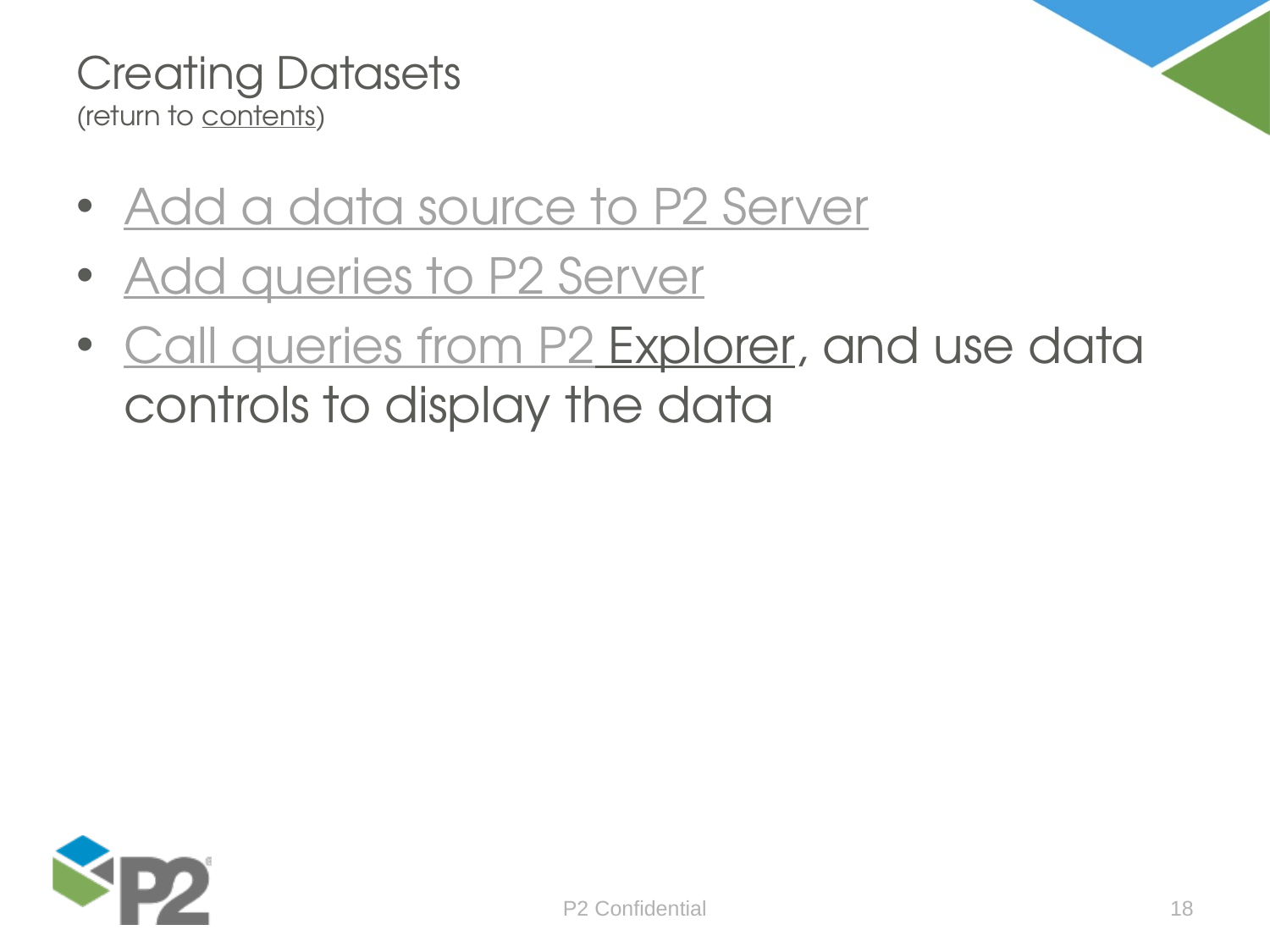

# Creating Datasets (return to contents)
Add a data source to P2 Server
Add queries to P2 Server
Call queries from P2 Explorer, and use data controls to display the data
P2 Confidential
18